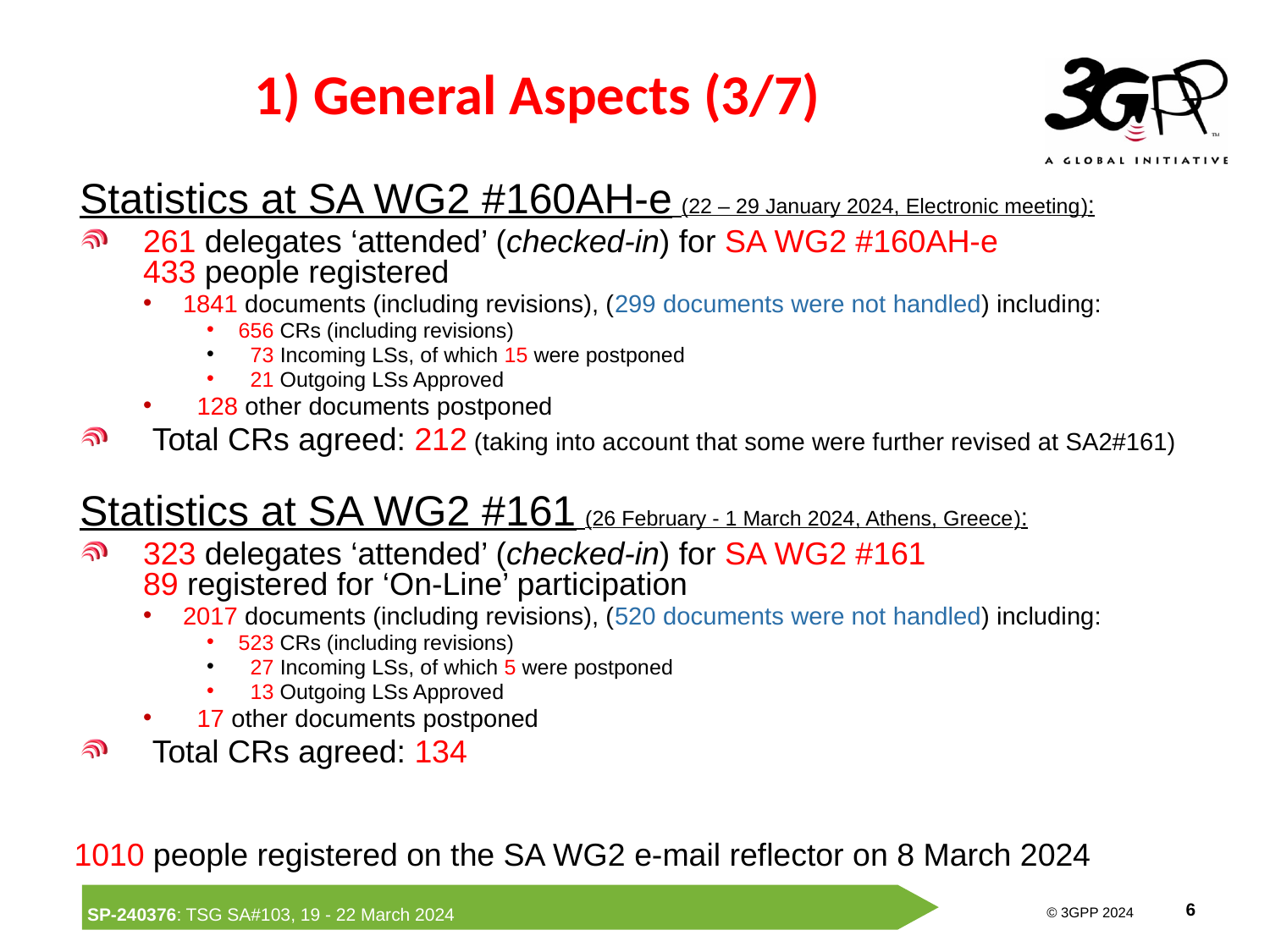

# 1) General Aspects (3/7)

Statistics at SA WG2 #160AH-e (22 – 29 January 2024, Electronic meeting):
261 delegates ‘attended’ (checked-in) for SA WG2 #160AH-e
433 people registered
1841 documents (including revisions), (299 documents were not handled) including:
656 CRs (including revisions)
  73 Incoming LSs, of which 15 were postponed
  21 Outgoing LSs Approved
  128 other documents postponed
 Total CRs agreed: 212 (taking into account that some were further revised at SA2#161)

Statistics at SA WG2 #161 (26 February - 1 March 2024, Athens, Greece):
323 delegates ‘attended’ (checked-in) for SA WG2 #161
89 registered for ‘On-Line’ participation
2017 documents (including revisions), (520 documents were not handled) including:
523 CRs (including revisions)
  27 Incoming LSs, of which 5 were postponed
  13 Outgoing LSs Approved
  17 other documents postponed
 Total CRs agreed: 134

1010 people registered on the SA WG2 e-mail reflector on 8 March 2024